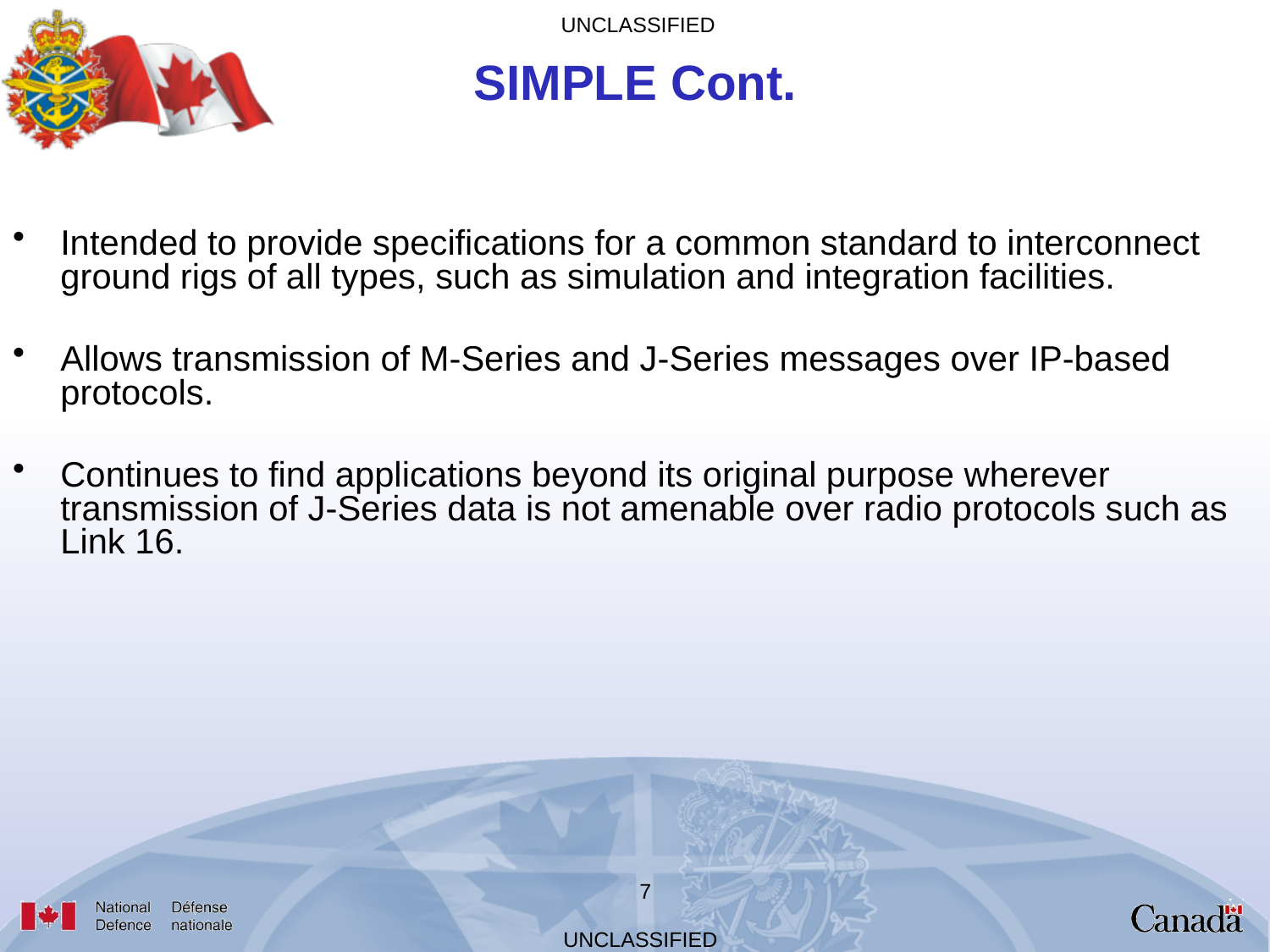

# SIMPLE Cont.
Intended to provide specifications for a common standard to interconnect ground rigs of all types, such as simulation and integration facilities.

Allows transmission of M-Series and J-Series messages over IP-based protocols.

Continues to find applications beyond its original purpose wherever transmission of J-Series data is not amenable over radio protocols such as Link 16.